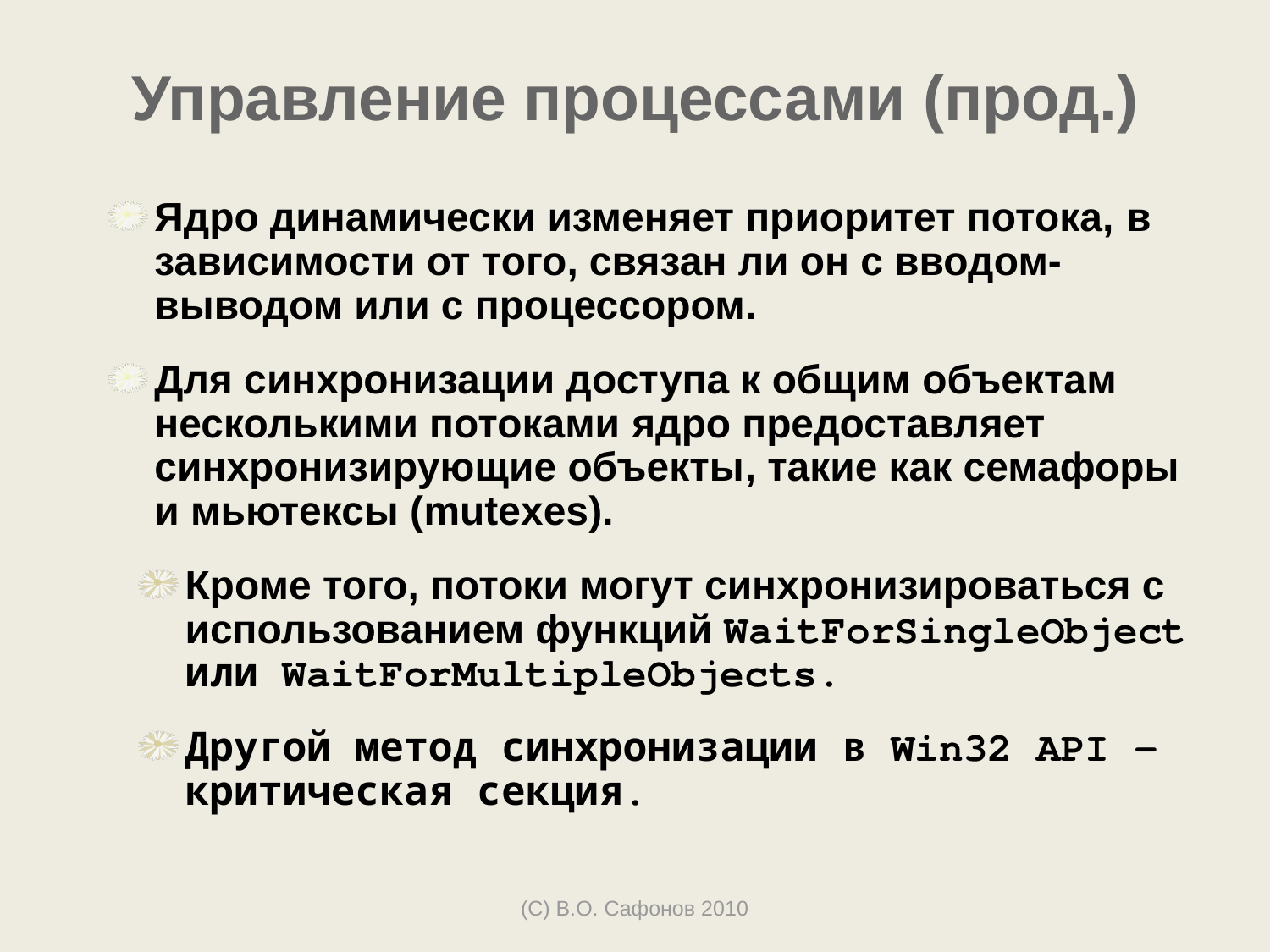

# Управление процессами (прод.)
Ядро динамически изменяет приоритет потока, в зависимости от того, связан ли он с вводом-выводом или с процессором.
Для синхронизации доступа к общим объектам несколькими потоками ядро предоставляет синхронизирующие объекты, такие как семафоры и мьютексы (mutexes).
Кроме того, потоки могут синхронизироваться с использованием функций WaitForSingleObject или WaitForMultipleObjects.
Другой метод синхронизации в Win32 API – критическая секция.
(С) В.О. Сафонов 2010